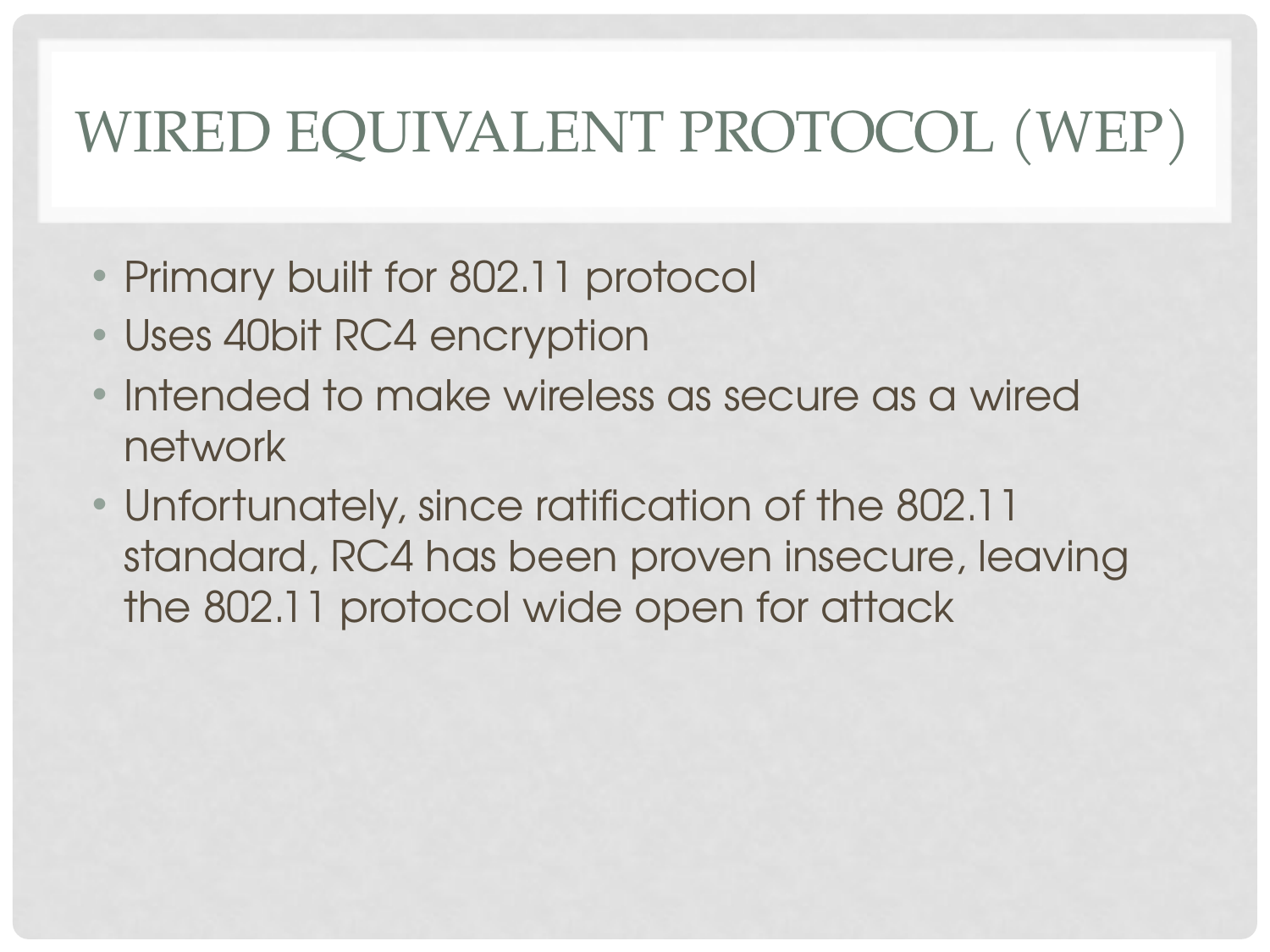

# Wired Equivalent Protocol (WEP)
Primary built for 802.11 protocol
Uses 40bit RC4 encryption
Intended to make wireless as secure as a wired network
Unfortunately, since ratification of the 802.11 standard, RC4 has been proven insecure, leaving the 802.11 protocol wide open for attack